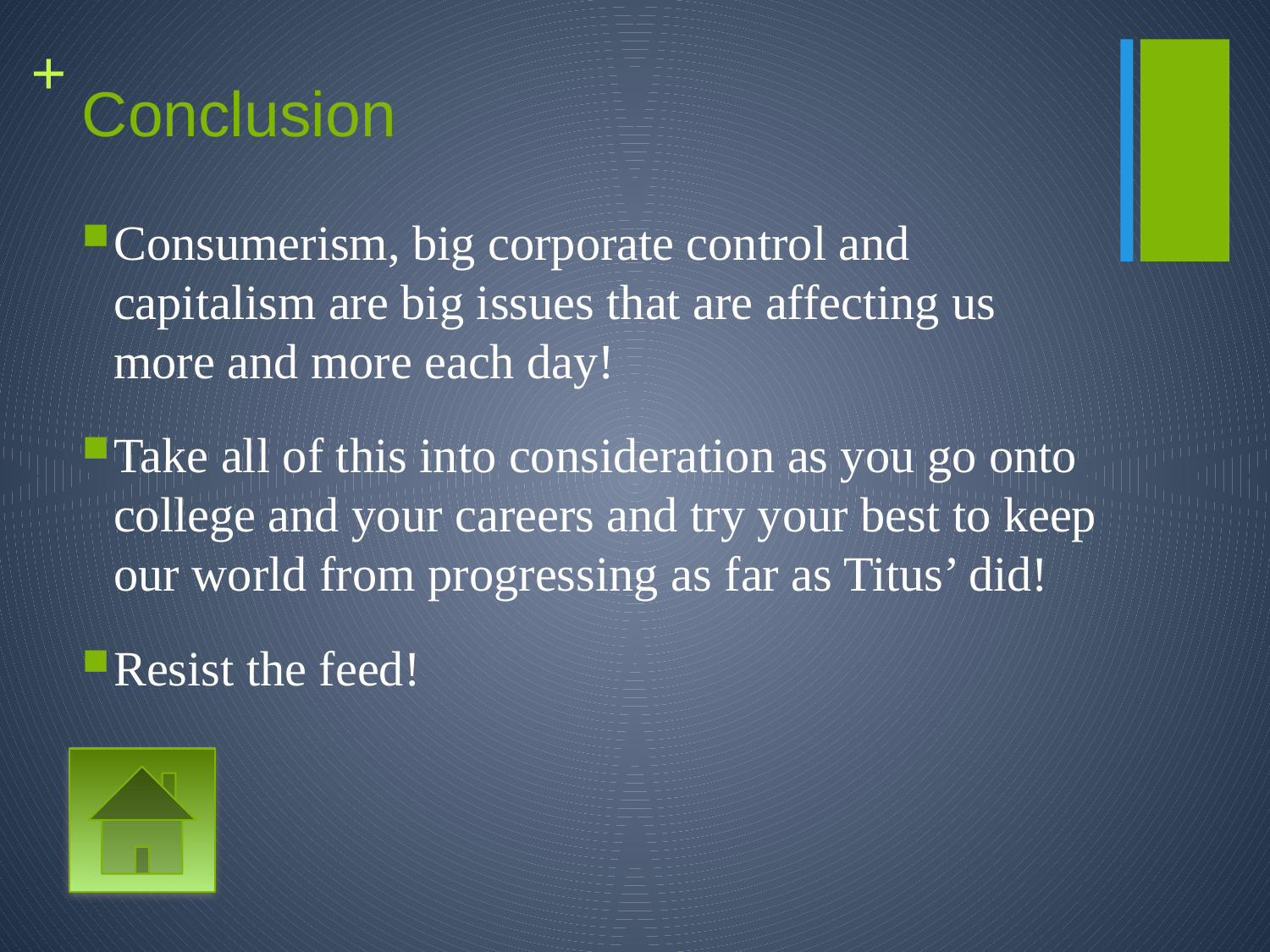

# Conclusion
Consumerism, big corporate control and capitalism are big issues that are affecting us more and more each day!
Take all of this into consideration as you go onto college and your careers and try your best to keep our world from progressing as far as Titus’ did!
Resist the feed!